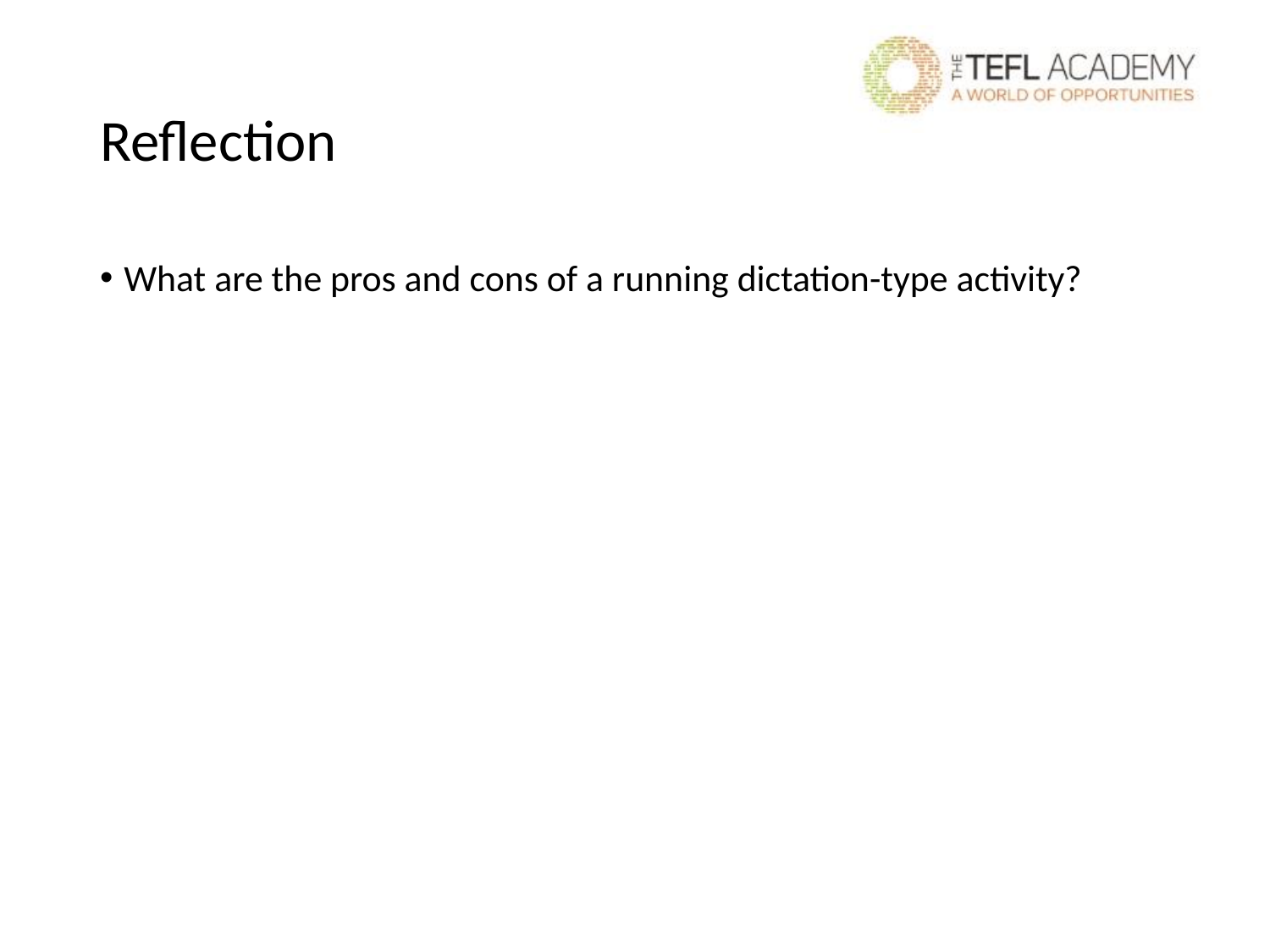

# Reflection
What are the pros and cons of a running dictation-type activity?